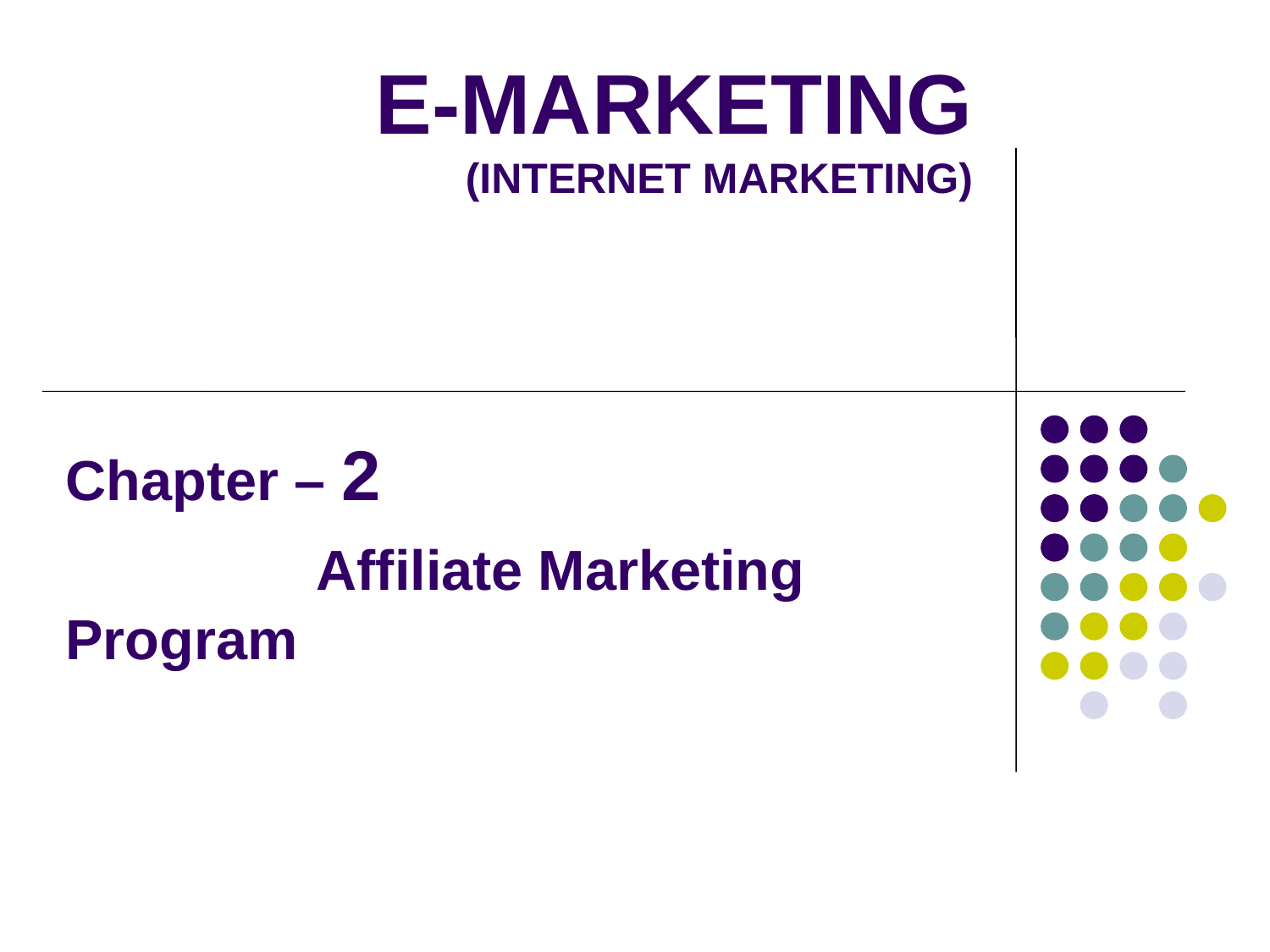

# E-MARKETING (INTERNET MARKETING)
Chapter – 2
                Affiliate Marketing Program